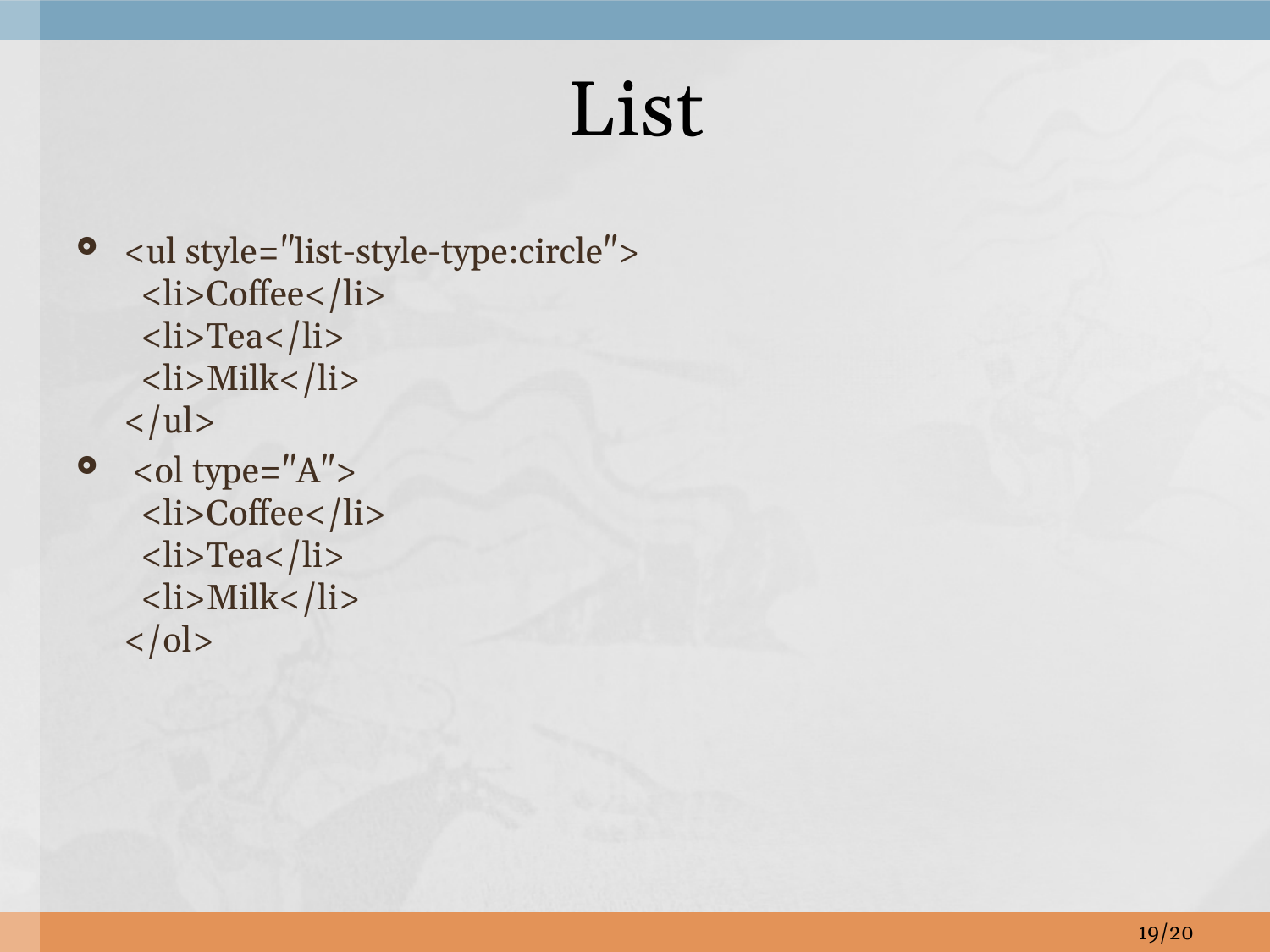

# List
<ul style="list-style-type:circle">
  <li>Coffee</li>
  <li>Tea</li>
  <li>Milk</li>
</ul>
 <ol type="A">
  <li>Coffee</li>
  <li>Tea</li>
  <li>Milk</li>
</ol>

19/20